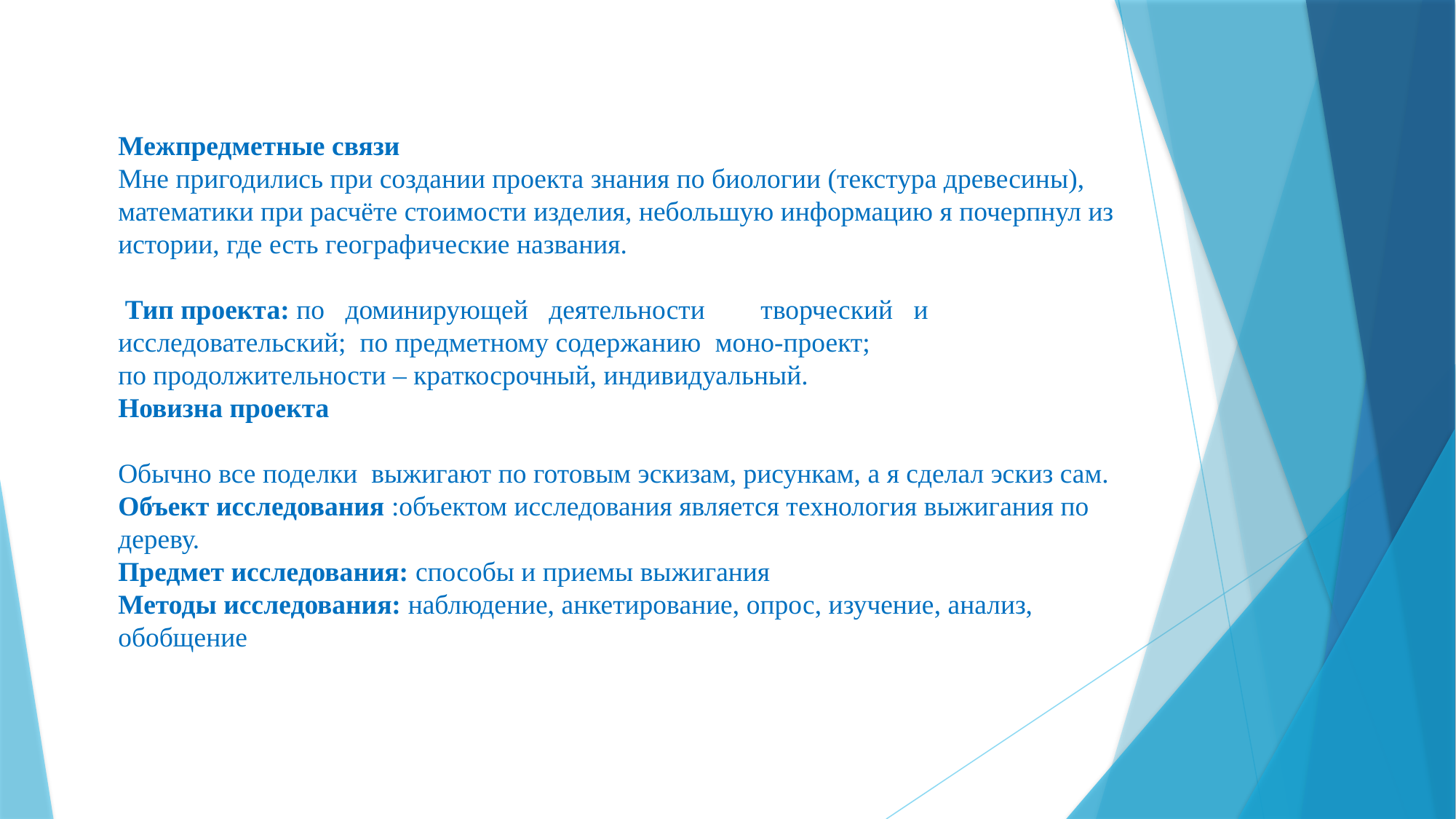

Межпредметные связи
Мне пригодились при создании проекта знания по биологии (текстура древесины), математики при расчёте стоимости изделия, небольшую информацию я почерпнул из истории, где есть географические названия.

 Тип проекта: по   доминирующей   деятельности     ­   творческий   и исследовательский;  по предметному содержанию ­ моно-проект;  по продолжительности – краткосрочный, индивидуальный.
Новизна проекта

Обычно все поделки  выжигают по готовым эскизам, рисункам, а я сделал эскиз сам.
Объект исследования :объектом исследования является технология выжигания по дереву.
Предмет исследования: способы и приемы выжигания
Методы исследования: наблюдение, анкетирование, опрос, изучение, анализ, обобщение